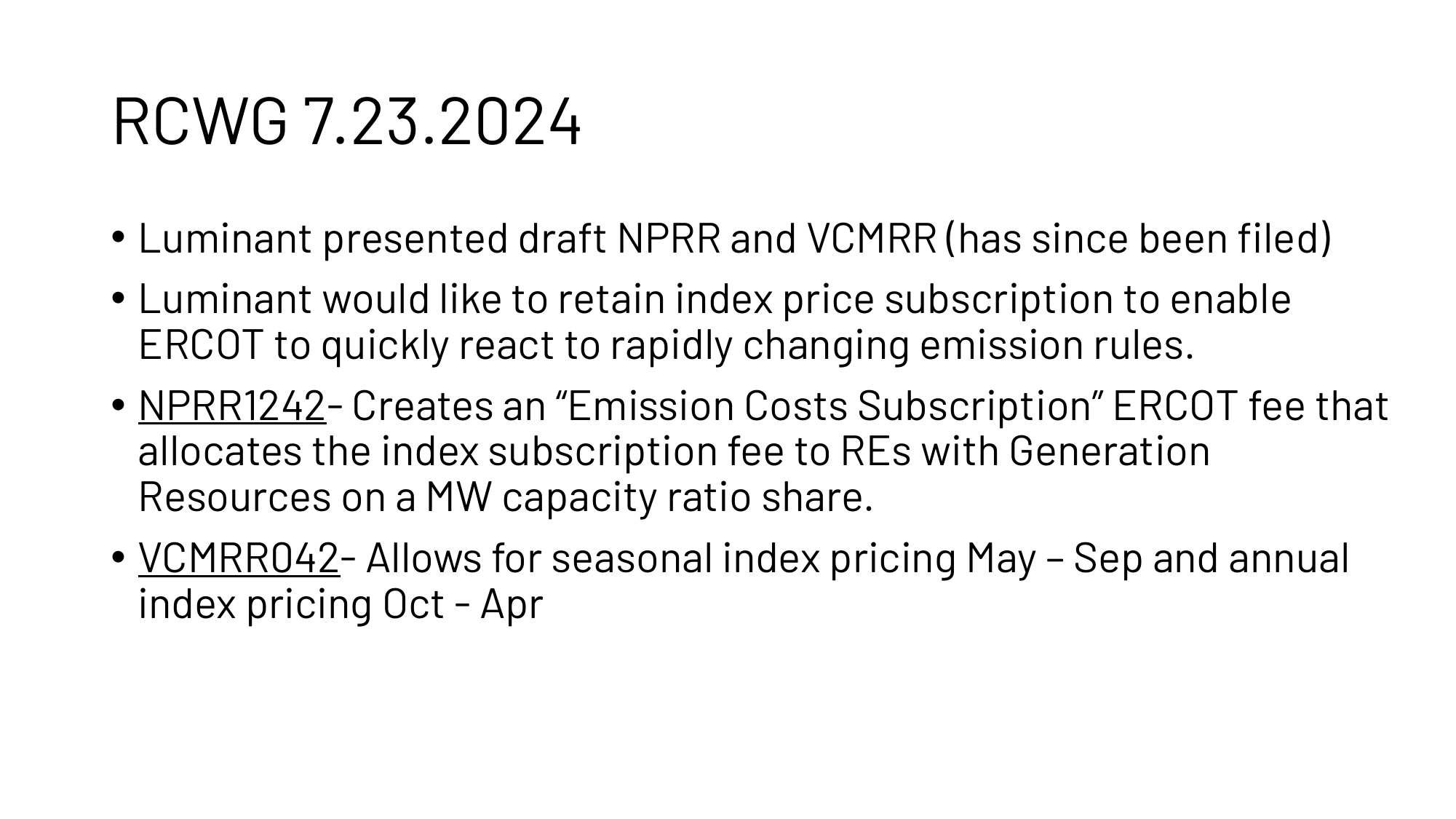

# RCWG 7.23.2024
Luminant presented draft NPRR and VCMRR (has since been filed)
Luminant would like to retain index price subscription to enable ERCOT to quickly react to rapidly changing emission rules.
NPRR1242- Creates an “Emission Costs Subscription” ERCOT fee that allocates the index subscription fee to REs with Generation Resources on a MW capacity ratio share.
VCMRR042- Allows for seasonal index pricing May – Sep and annual index pricing Oct - Apr